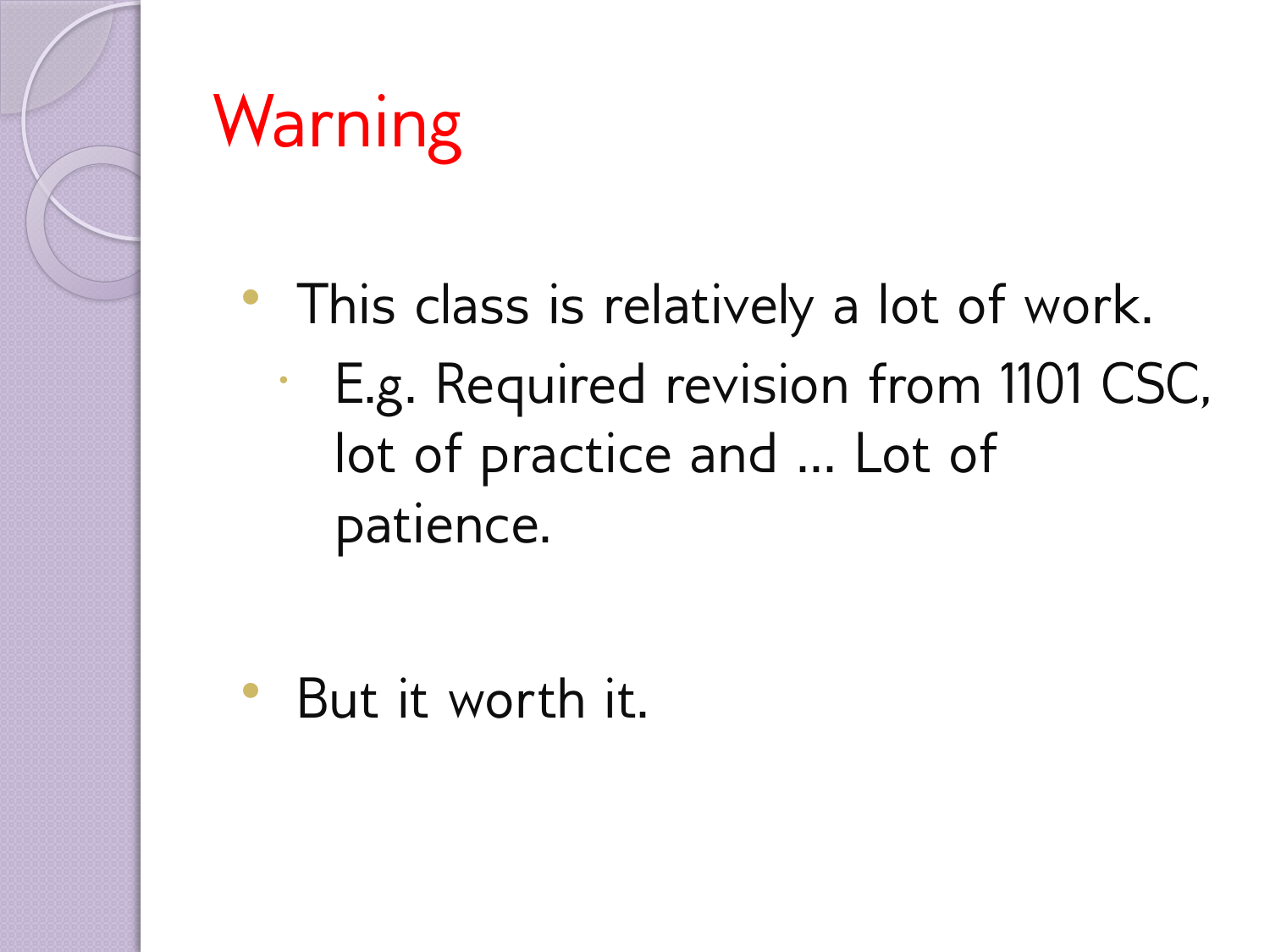

# Warning
This class is relatively a lot of work.
E.g. Required revision from 1101 CSC, lot of practice and ... Lot of patience.

But it worth it.